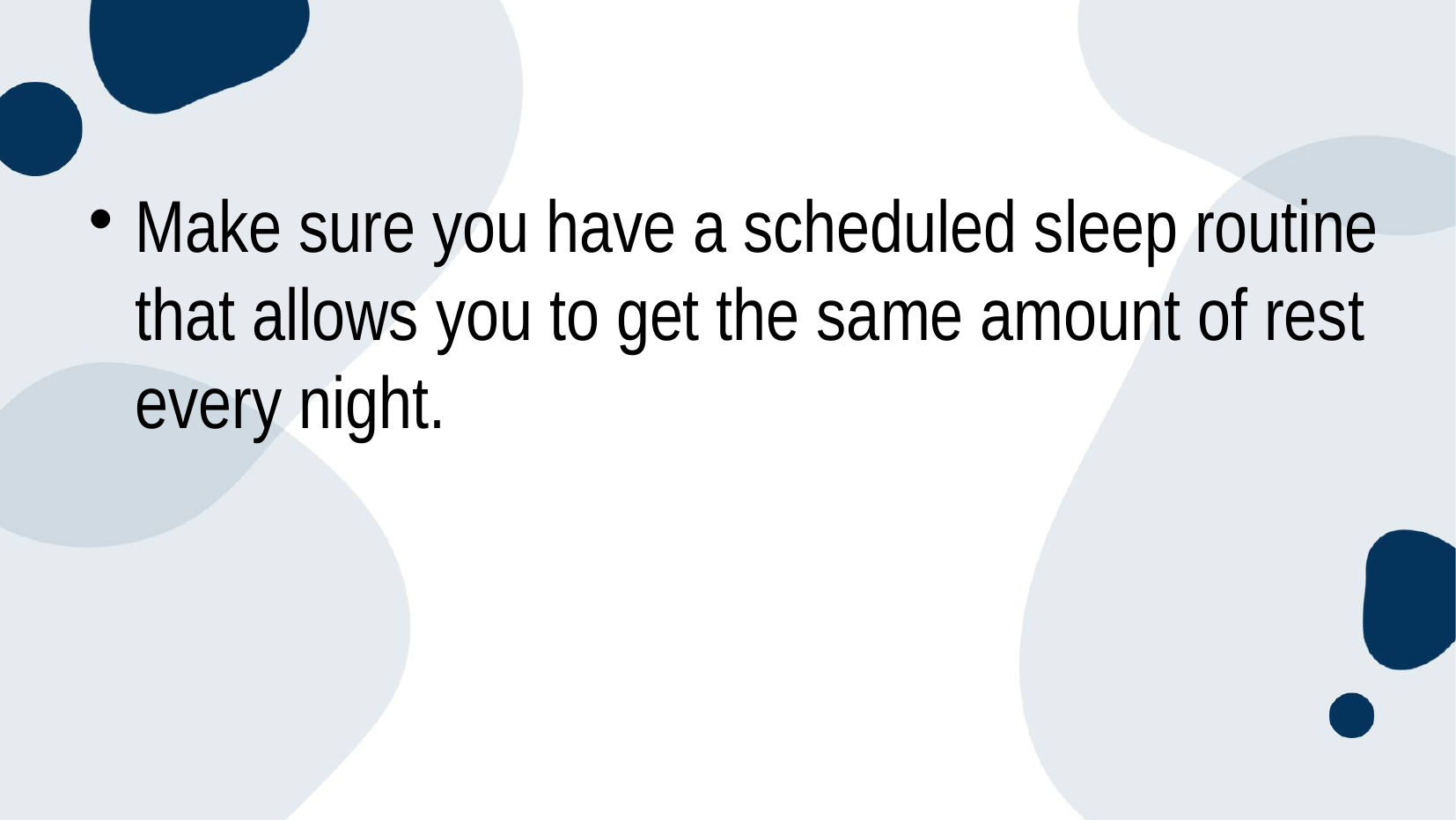

Make sure you have a scheduled sleep routine that allows you to get the same amount of rest every night.